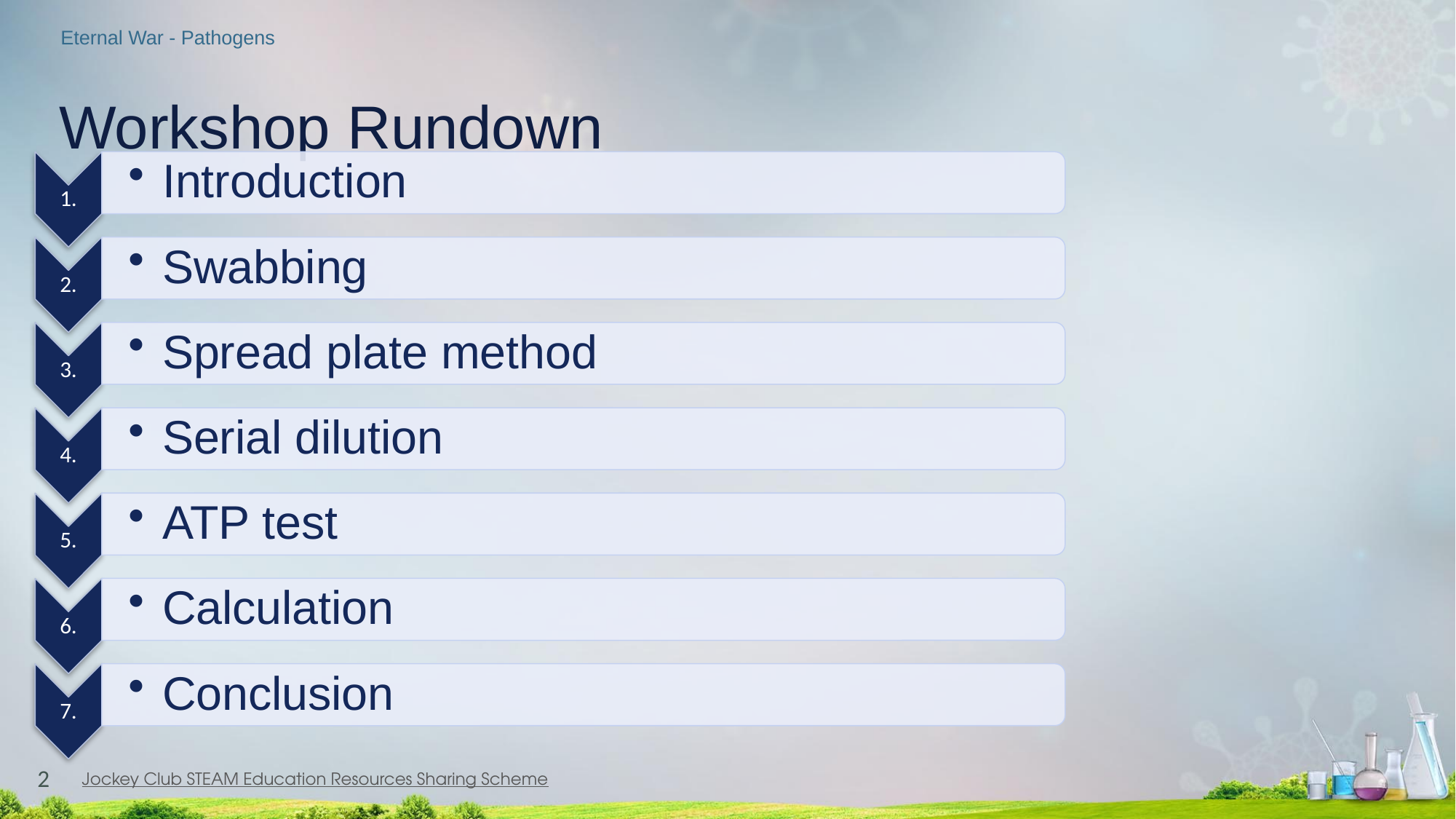

# Workshop Rundown
1.
Introduction
2.
Swabbing
3.
Spread plate method
4.
Serial dilution
5.
ATP test
6.
Calculation
7.
Conclusion
2